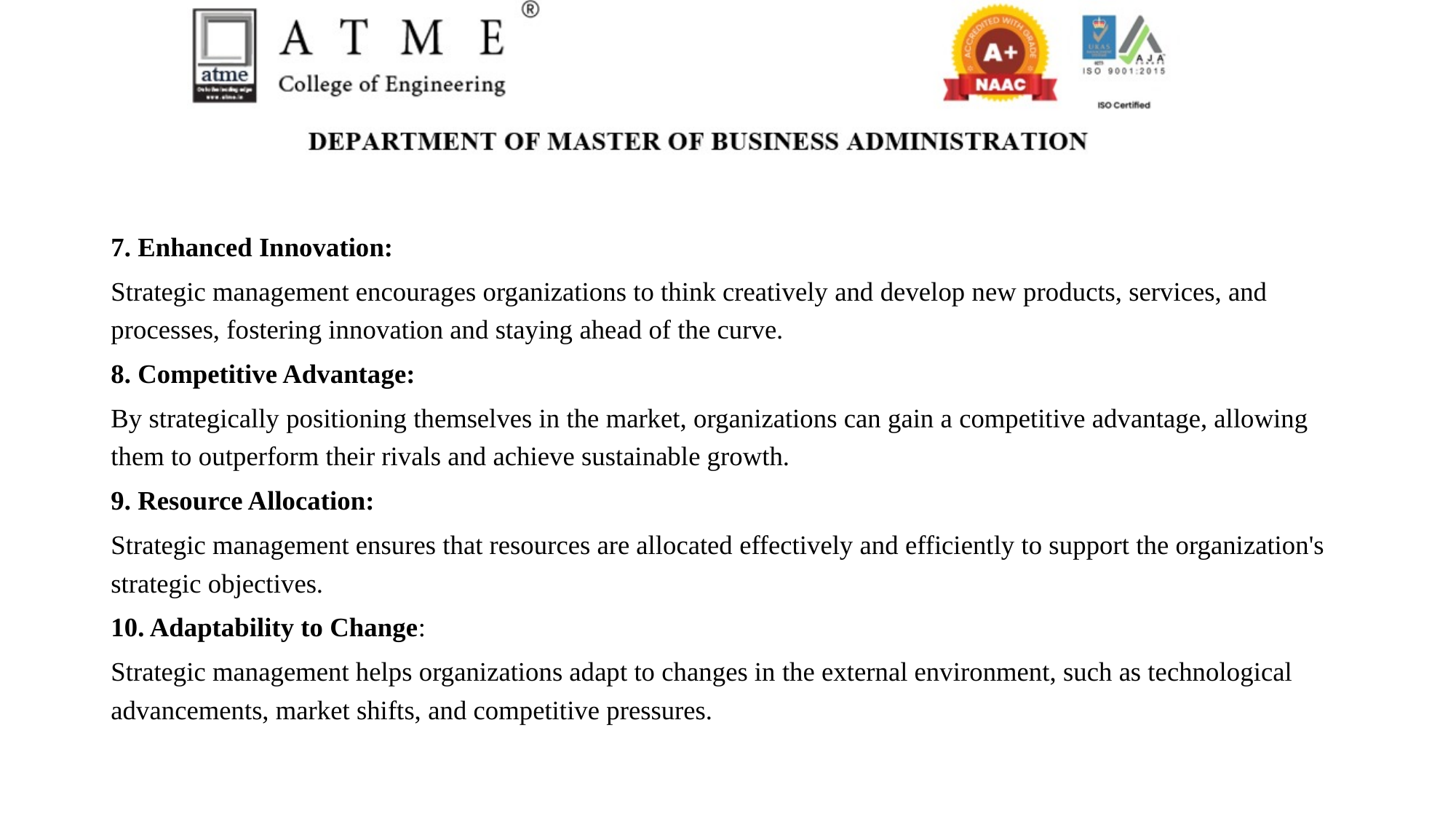

7. Enhanced Innovation:
Strategic management encourages organizations to think creatively and develop new products, services, and processes, fostering innovation and staying ahead of the curve.
8. Competitive Advantage:
By strategically positioning themselves in the market, organizations can gain a competitive advantage, allowing them to outperform their rivals and achieve sustainable growth.
9. Resource Allocation:
Strategic management ensures that resources are allocated effectively and efficiently to support the organization's strategic objectives.
10. Adaptability to Change:
Strategic management helps organizations adapt to changes in the external environment, such as technological advancements, market shifts, and competitive pressures.